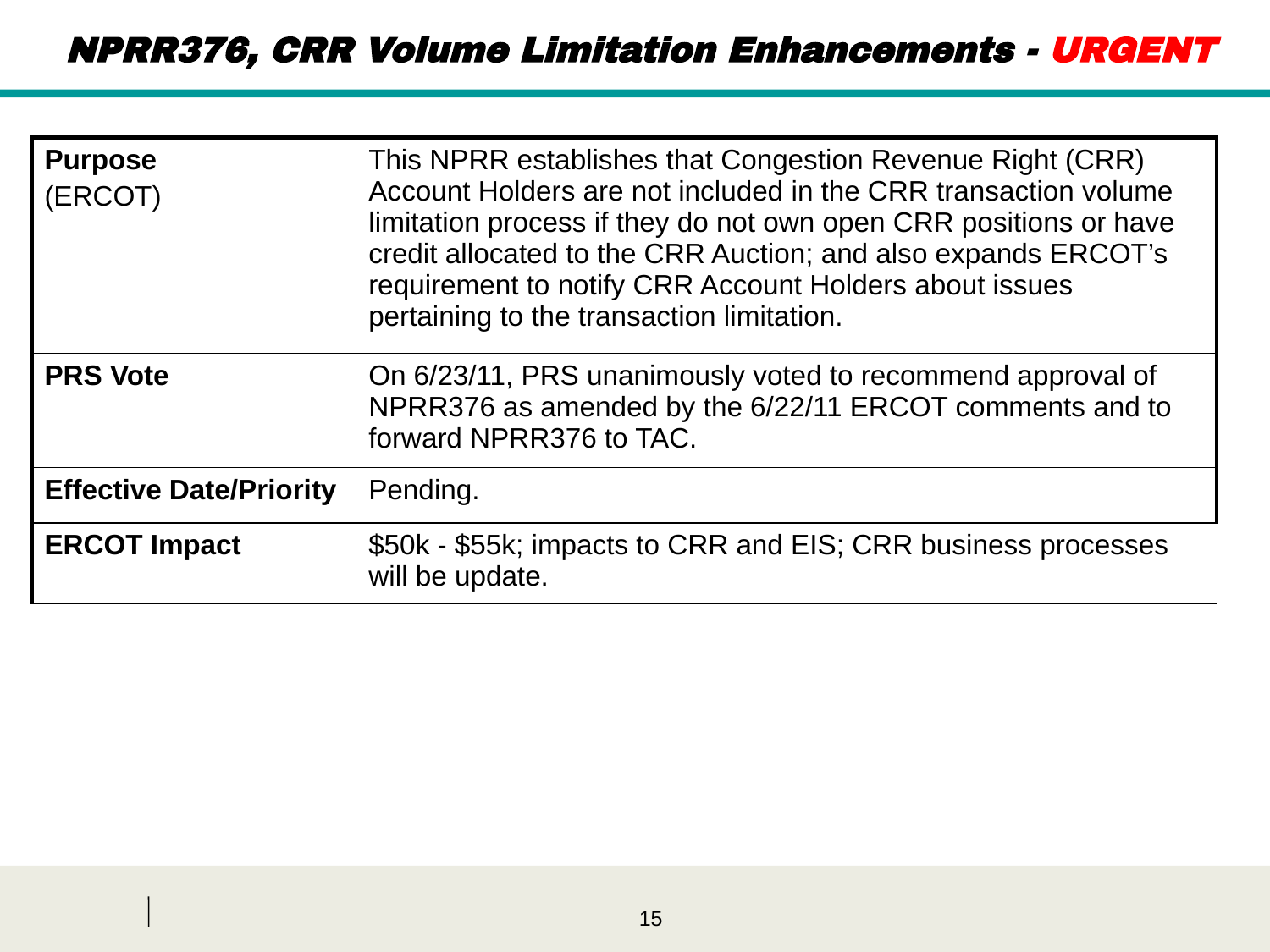

NPRR376, CRR Volume Limitation Enhancements - URGENT
| Purpose (ERCOT) | This NPRR establishes that Congestion Revenue Right (CRR) Account Holders are not included in the CRR transaction volume limitation process if they do not own open CRR positions or have credit allocated to the CRR Auction; and also expands ERCOT’s requirement to notify CRR Account Holders about issues pertaining to the transaction limitation. |
| --- | --- |
| PRS Vote | On 6/23/11, PRS unanimously voted to recommend approval of NPRR376 as amended by the 6/22/11 ERCOT comments and to forward NPRR376 to TAC. |
| Effective Date/Priority | Pending. |
| ERCOT Impact | $50k - $55k; impacts to CRR and EIS; CRR business processes will be update. |